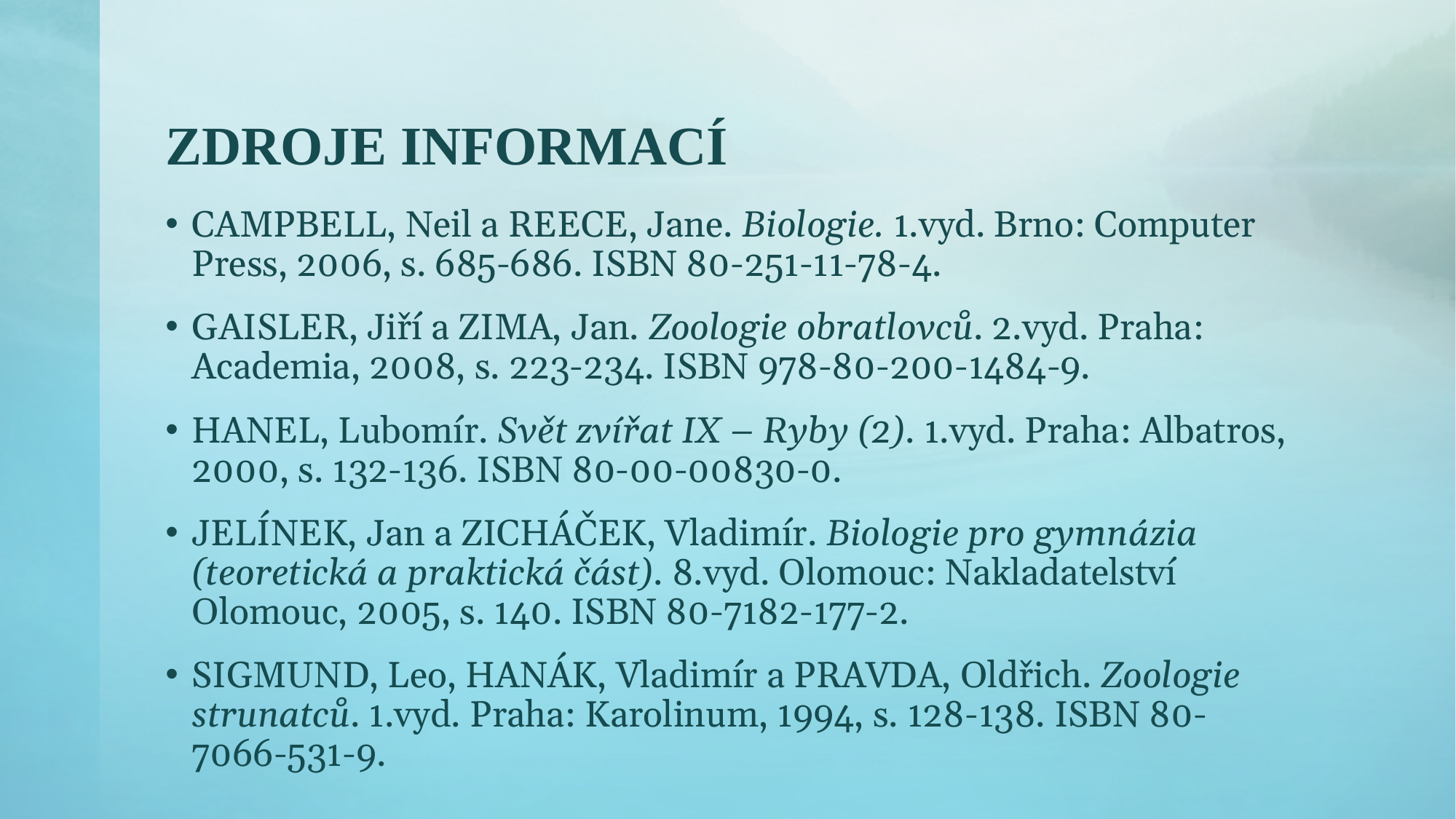

# ZDROJE INFORMACÍ
CAMPBELL, Neil a REECE, Jane. Biologie. 1.vyd. Brno: Computer Press, 2006, s. 685-686. ISBN 80-251-11-78-4.
GAISLER, Jiří a ZIMA, Jan. Zoologie obratlovců. 2.vyd. Praha: Academia, 2008, s. 223-234. ISBN 978-80-200-1484-9.
HANEL, Lubomír. Svět zvířat IX – Ryby (2). 1.vyd. Praha: Albatros, 2000, s. 132-136. ISBN 80-00-00830-0.
JELÍNEK, Jan a ZICHÁČEK, Vladimír. Biologie pro gymnázia (teoretická a praktická část). 8.vyd. Olomouc: Nakladatelství Olomouc, 2005, s. 140. ISBN 80-7182-177-2.
SIGMUND, Leo, HANÁK, Vladimír a PRAVDA, Oldřich. Zoologie strunatců. 1.vyd. Praha: Karolinum, 1994, s. 128-138. ISBN 80-7066-531-9.